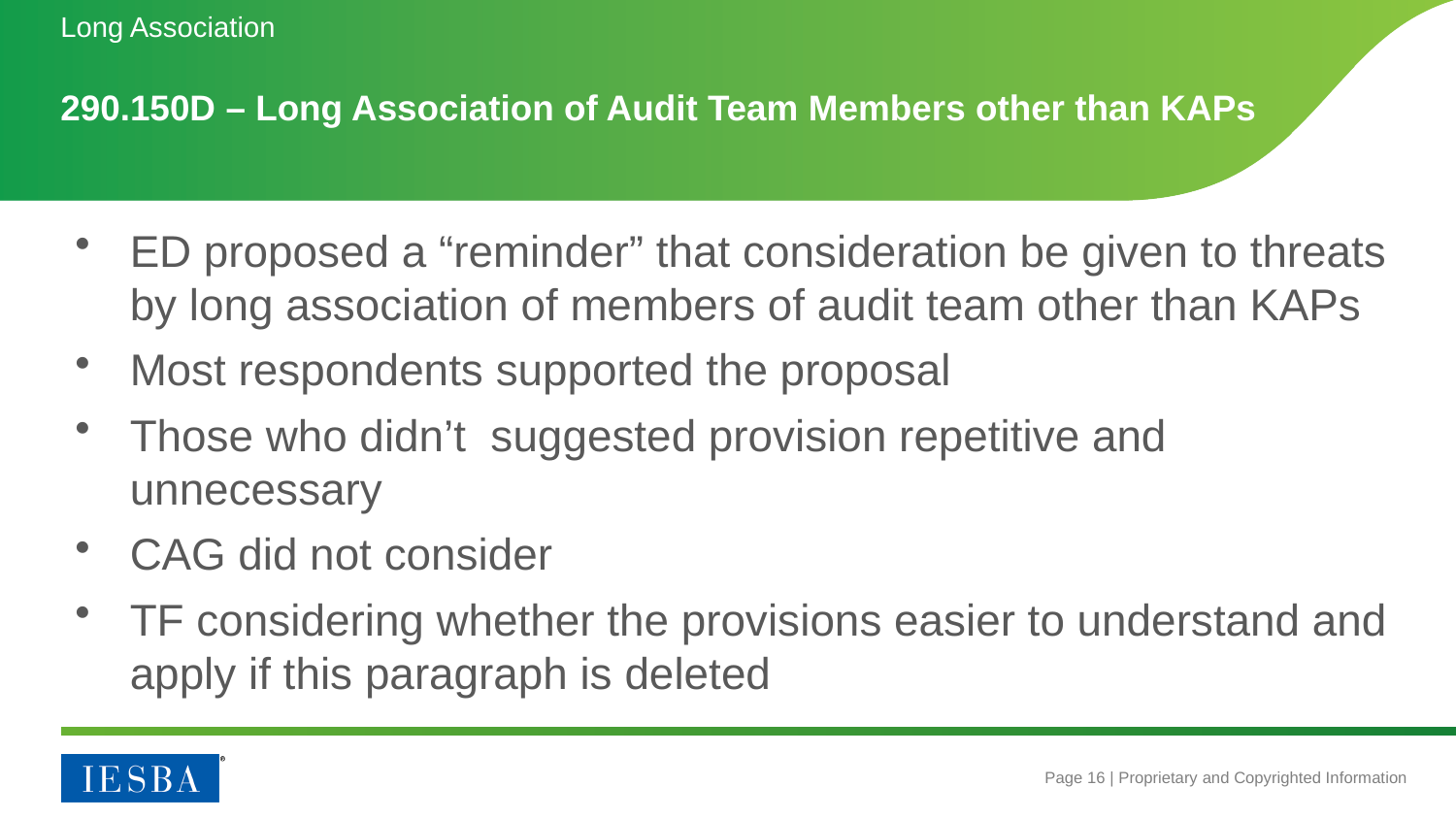

Long Association
# 290.150D – Long Association of Audit Team Members other than KAPs
ED proposed a “reminder” that consideration be given to threats by long association of members of audit team other than KAPs
Most respondents supported the proposal
Those who didn’t  suggested provision repetitive and unnecessary
CAG did not consider
TF considering whether the provisions easier to understand and apply if this paragraph is deleted